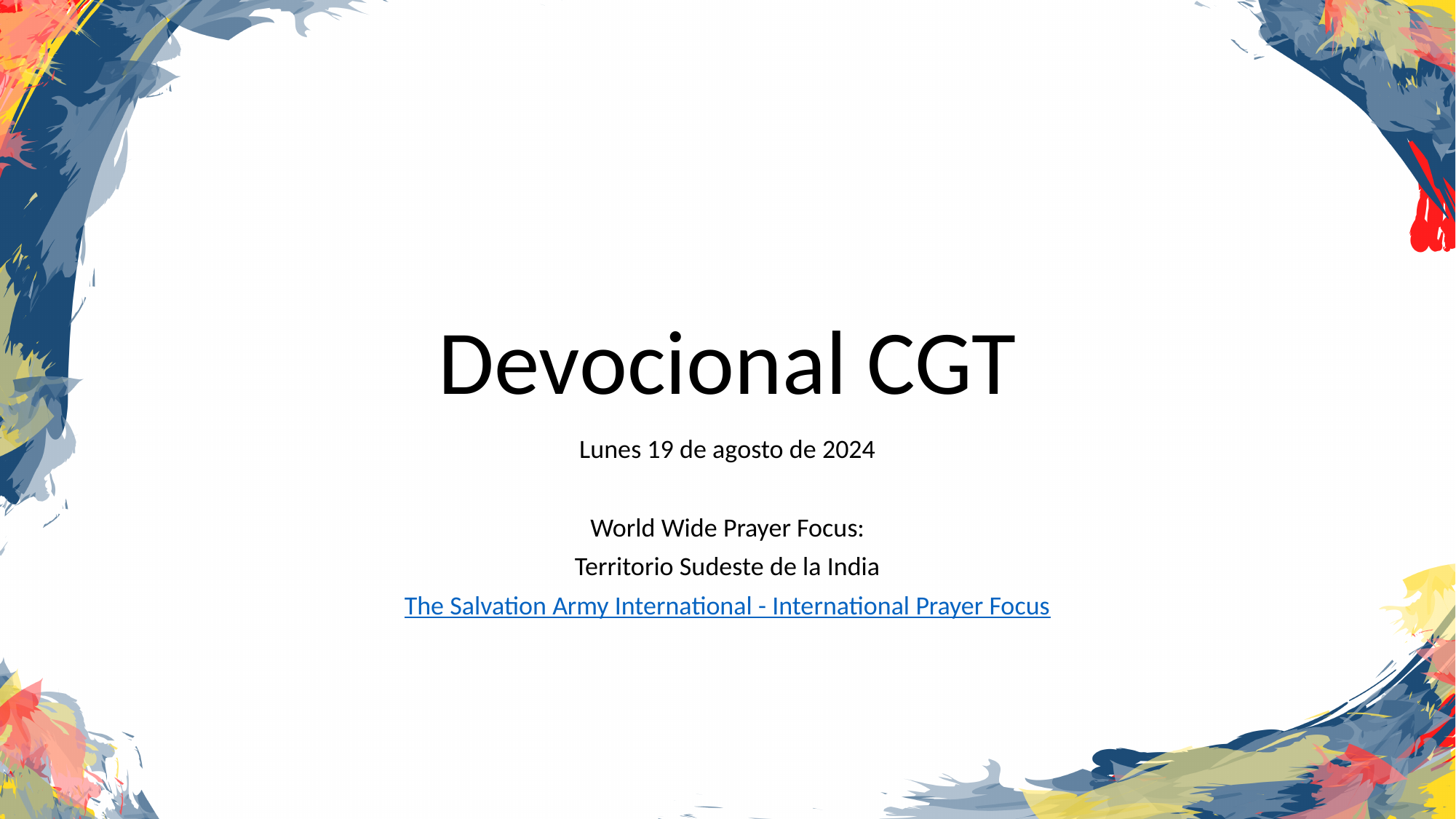

# Devocional CGT
Lunes 19 de agosto de 2024

World Wide Prayer Focus:
Territorio Sudeste de la India
The Salvation Army International - International Prayer Focus